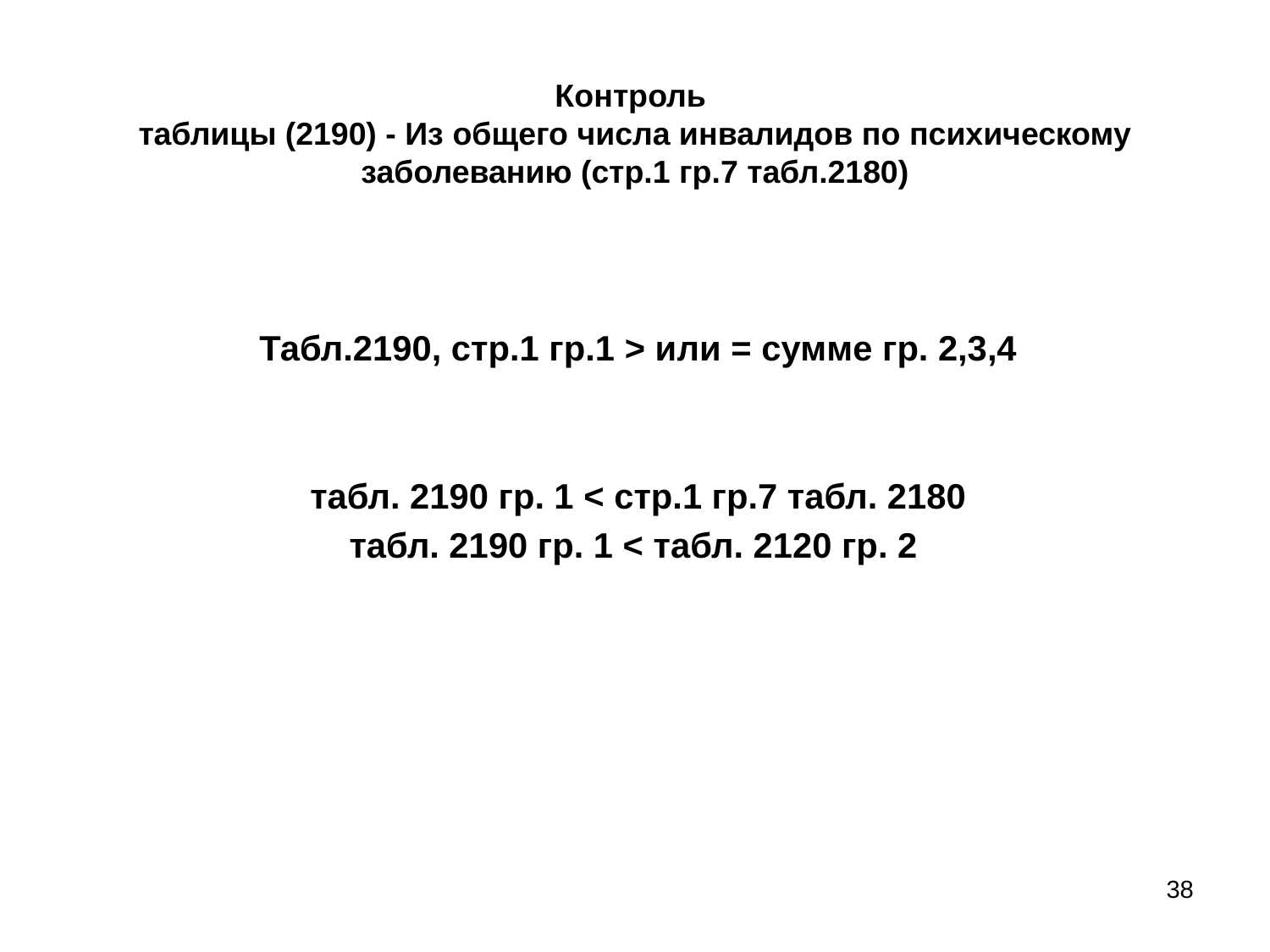

# Контроль таблицы (2190) - Из общего числа инвалидов по психическому заболеванию (стр.1 гр.7 табл.2180)

Табл.2190, стр.1 гр.1 > или = сумме гр. 2,3,4

табл. 2190 гр. 1 < стр.1 гр.7 табл. 2180
табл. 2190 гр. 1 < табл. 2120 гр. 2

38